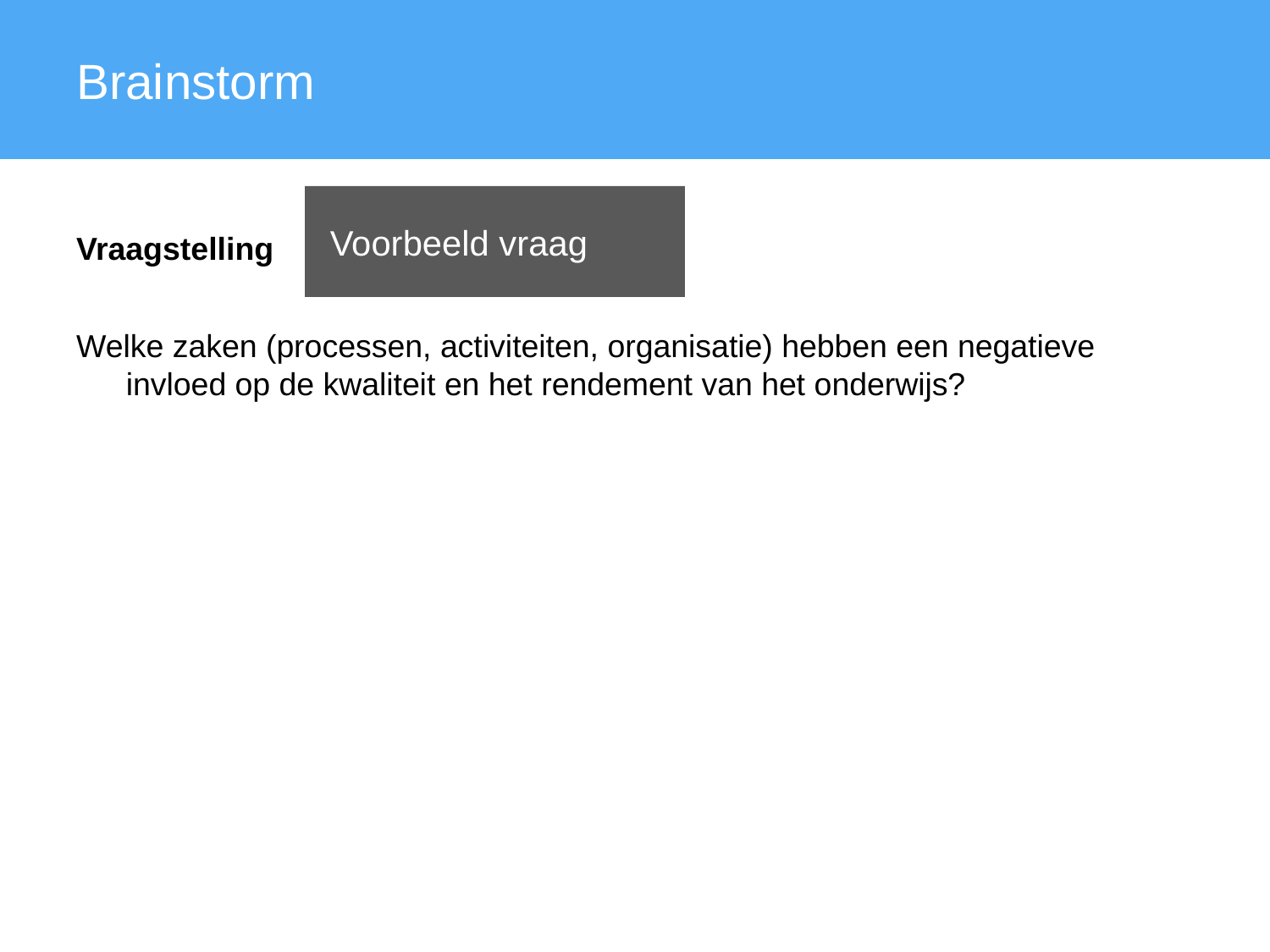

Brainstorm
Voorbeeld vraag
Vraagstelling

Welke zaken (processen, activiteiten, organisatie) hebben een negatieve invloed op de kwaliteit en het rendement van het onderwijs?